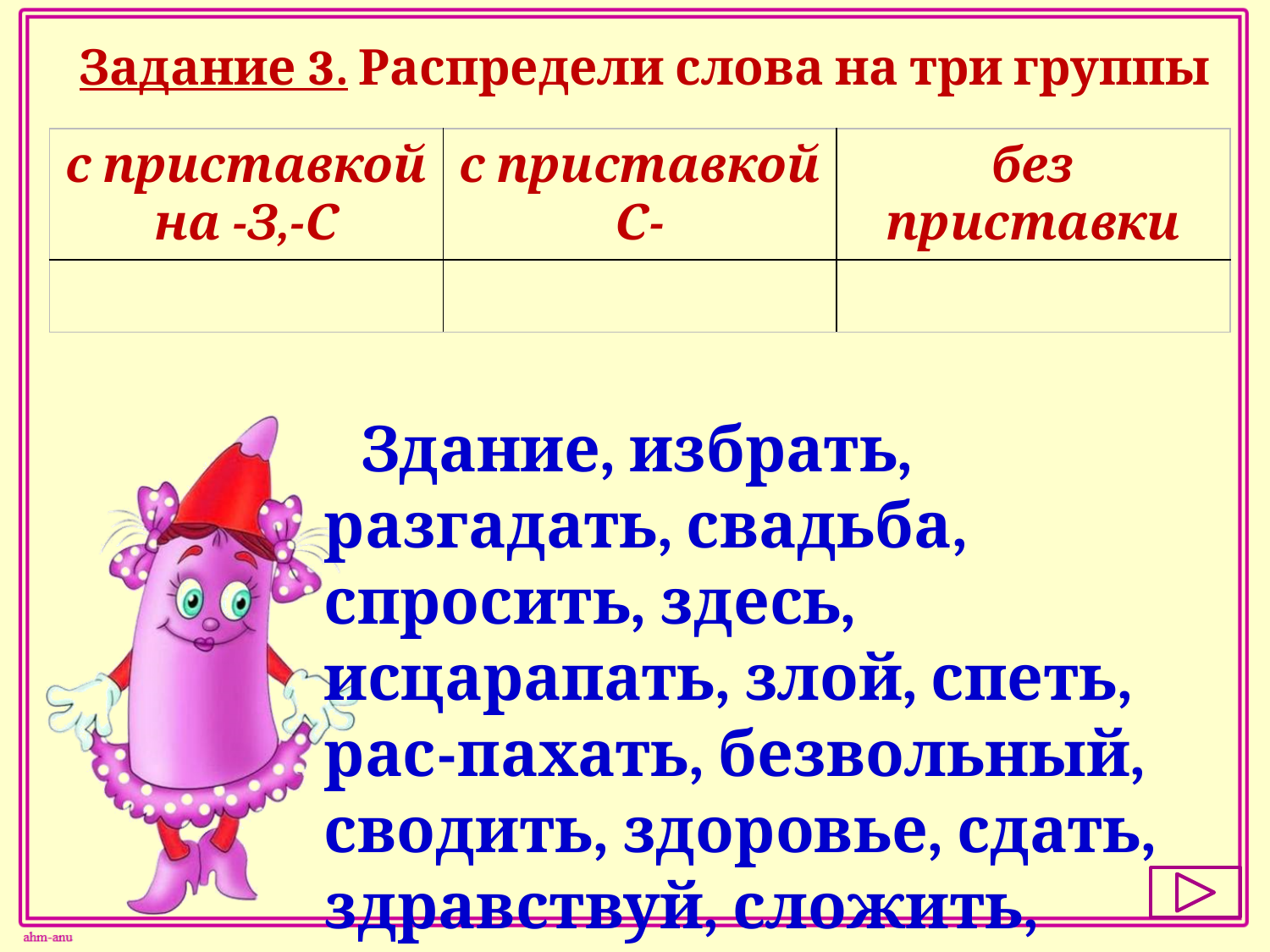

Задание 3. Распредели слова на три группы

Здание, избрать, разгадать, свадьба, спросить, здесь, исцарапать, злой, спеть, рас-пахать, безвольный, сводить, здоровье, сдать, здравствуй, сложить, распустить
| с приставкой на -З,-С | с приставкой С- | без приставки |
| --- | --- | --- |
|  |  |  |